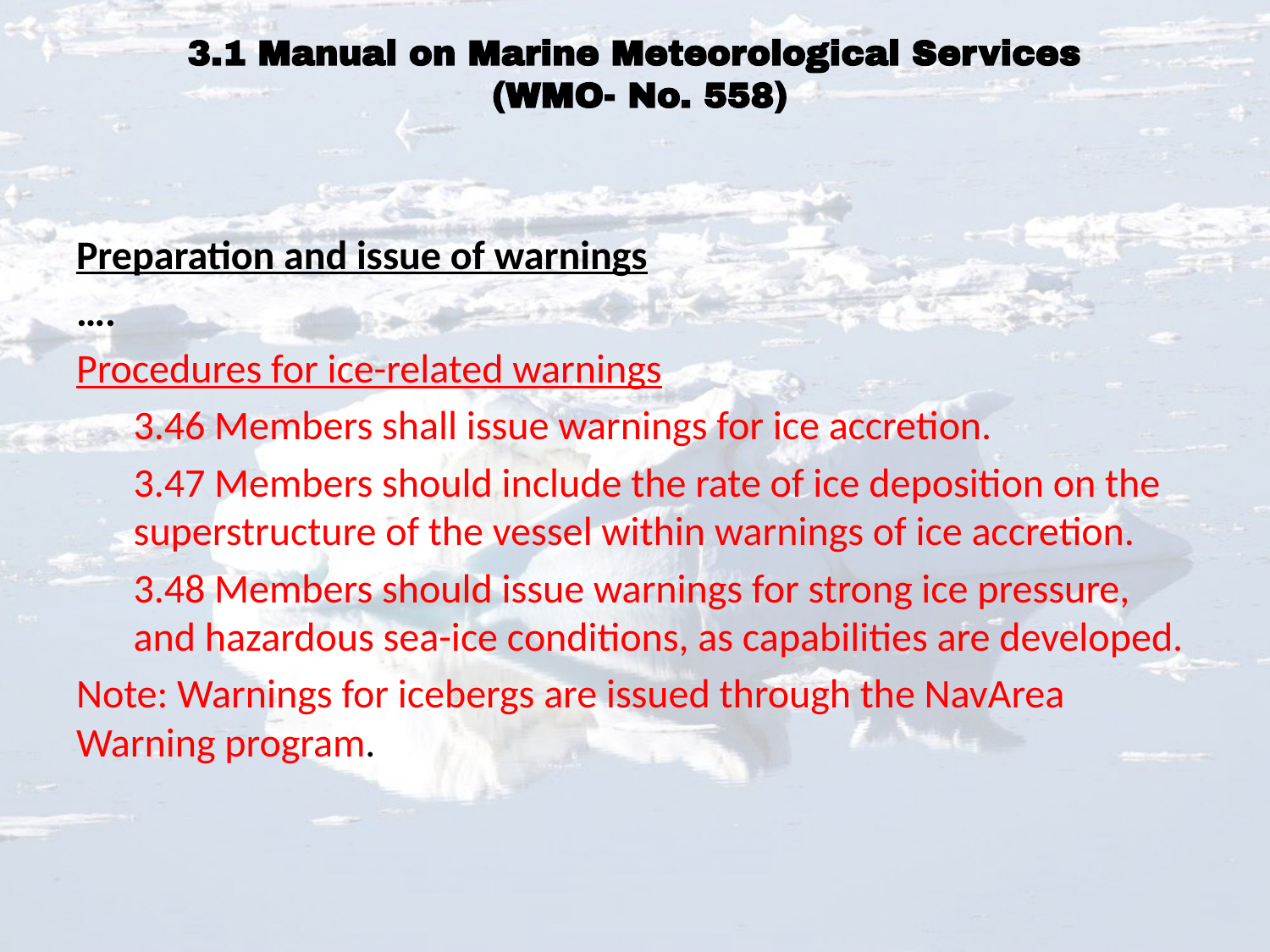

3.1 Manual on Marine Meteorological Services
(WMO- No. 558)
Preparation and issue of warnings
….
Procedures for ice-related warnings
3.46 Members shall issue warnings for ice accretion.
3.47 Members should include the rate of ice deposition on the superstructure of the vessel within warnings of ice accretion.
3.48 Members should issue warnings for strong ice pressure, and hazardous sea-ice conditions, as capabilities are developed.
Note: Warnings for icebergs are issued through the NavArea Warning program.